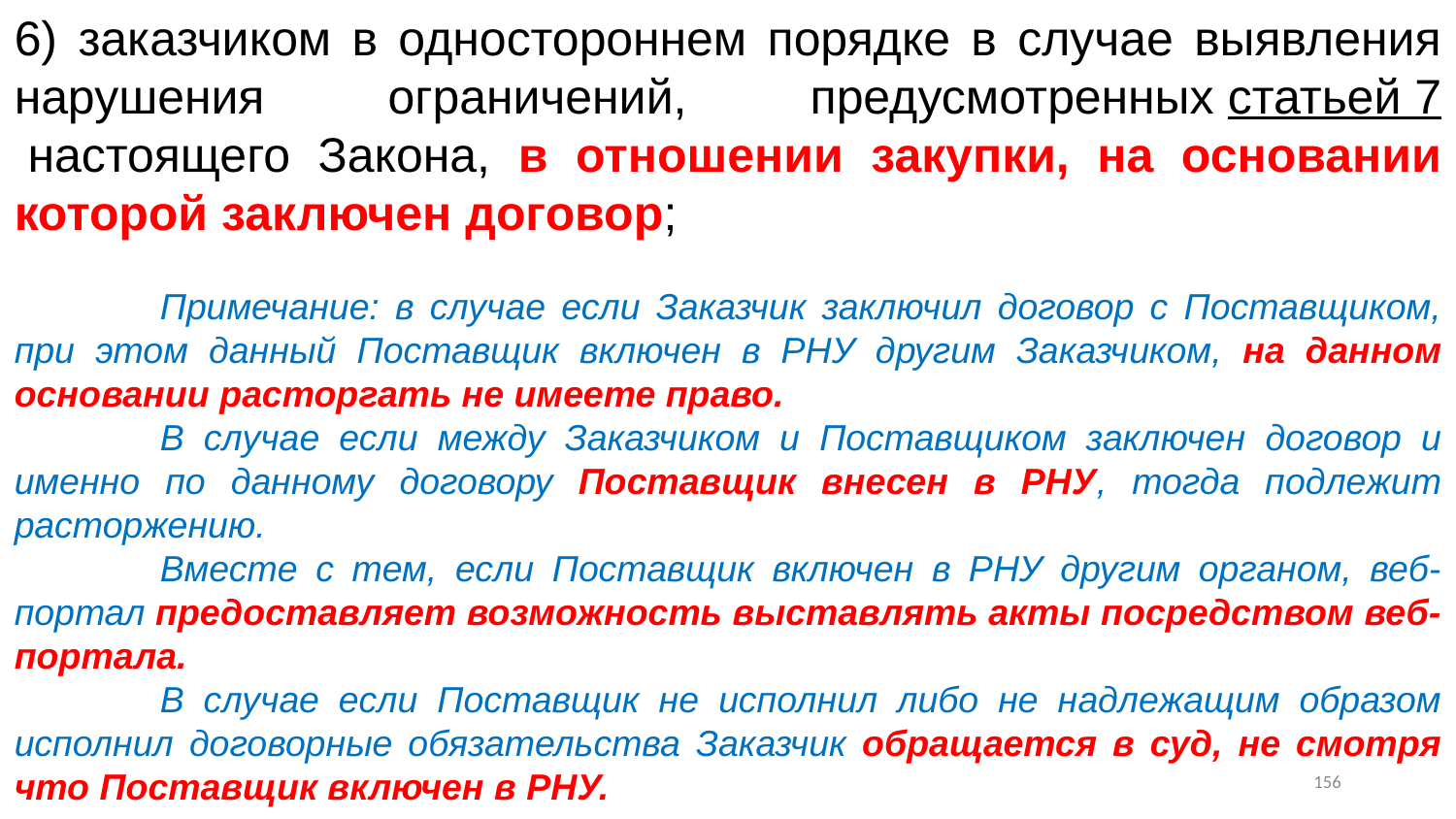

6) заказчиком в одностороннем порядке в случае выявления нарушения ограничений, предусмотренных статьей 7 настоящего Закона, в отношении закупки, на основании которой заключен договор;

	Примечание: в случае если Заказчик заключил договор с Поставщиком, при этом данный Поставщик включен в РНУ другим Заказчиком, на данном основании расторгать не имеете право.
	В случае если между Заказчиком и Поставщиком заключен договор и именно по данному договору Поставщик внесен в РНУ, тогда подлежит расторжению.
	Вместе с тем, если Поставщик включен в РНУ другим органом, веб-портал предоставляет возможность выставлять акты посредством веб-портала.
	В случае если Поставщик не исполнил либо не надлежащим образом исполнил договорные обязательства Заказчик обращается в суд, не смотря что Поставщик включен в РНУ.
156